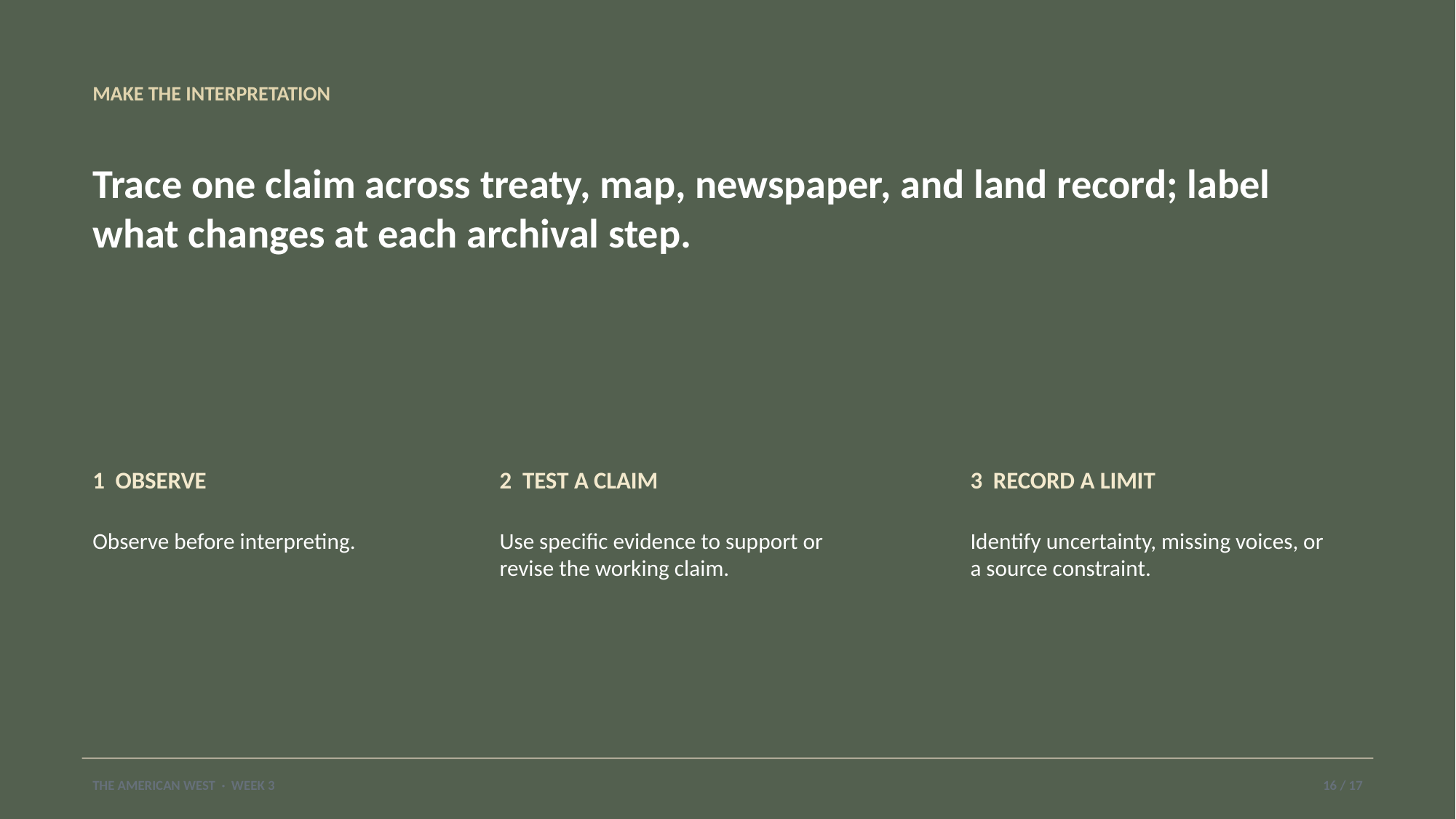

MAKE THE INTERPRETATION
Trace one claim across treaty, map, newspaper, and land record; label what changes at each archival step.
1  OBSERVE
2  TEST A CLAIM
3  RECORD A LIMIT
Observe before interpreting.
Use specific evidence to support or revise the working claim.
Identify uncertainty, missing voices, or a source constraint.

THE AMERICAN WEST  ·  WEEK 3
16 / 17